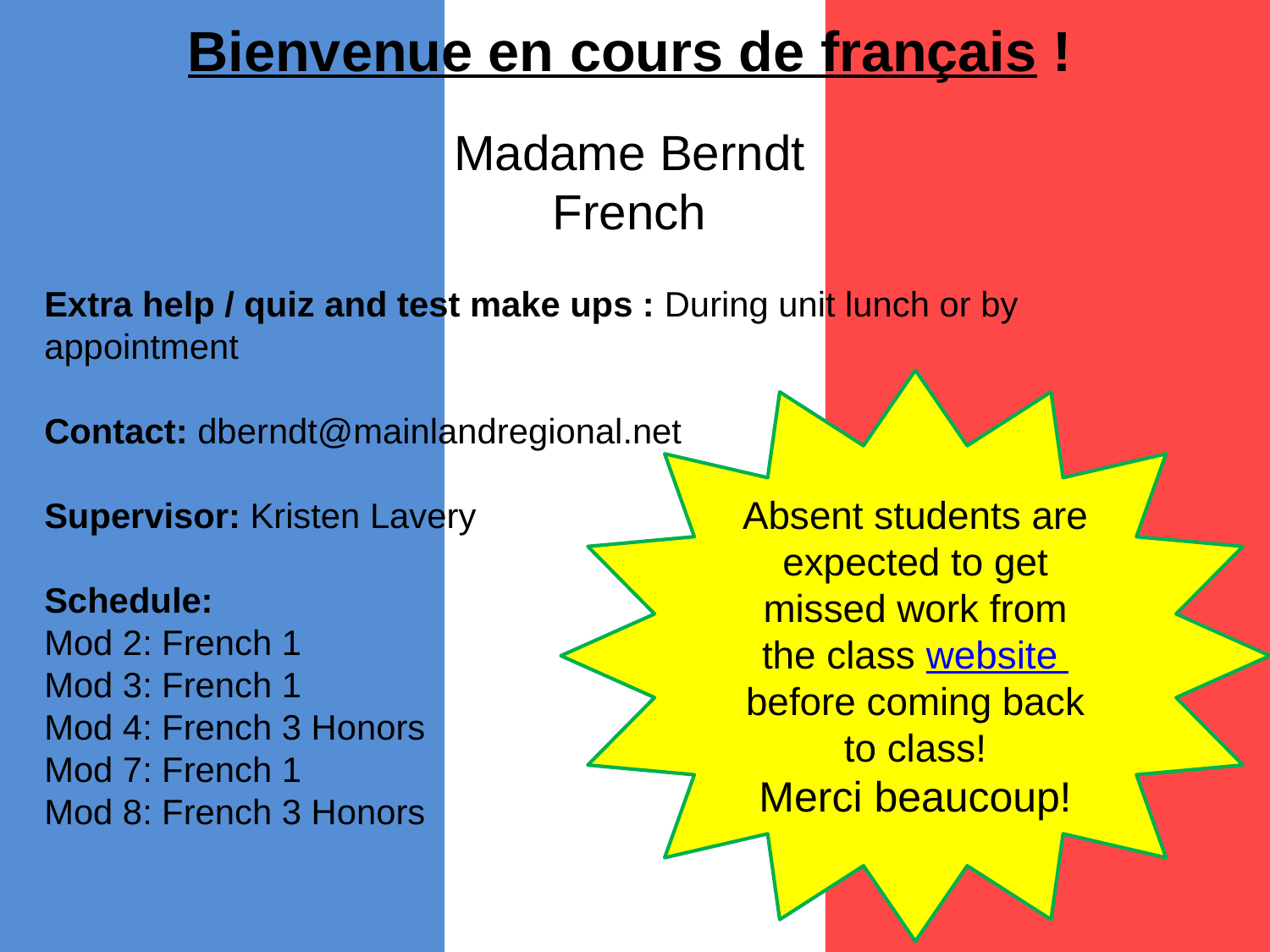

Bienvenue en cours de français !

Madame Berndt
French

Extra help / quiz and test make ups : During unit lunch or by appointment

Contact: dberndt@mainlandregional.net

Supervisor: Kristen Lavery
Schedule:
Mod 2: French 1
Mod 3: French 1
Mod 4: French 3 Honors
Mod 7: French 1
Mod 8: French 3 Honors
Absent students are expected to get missed work from the class website before coming back to class!
Merci beaucoup!